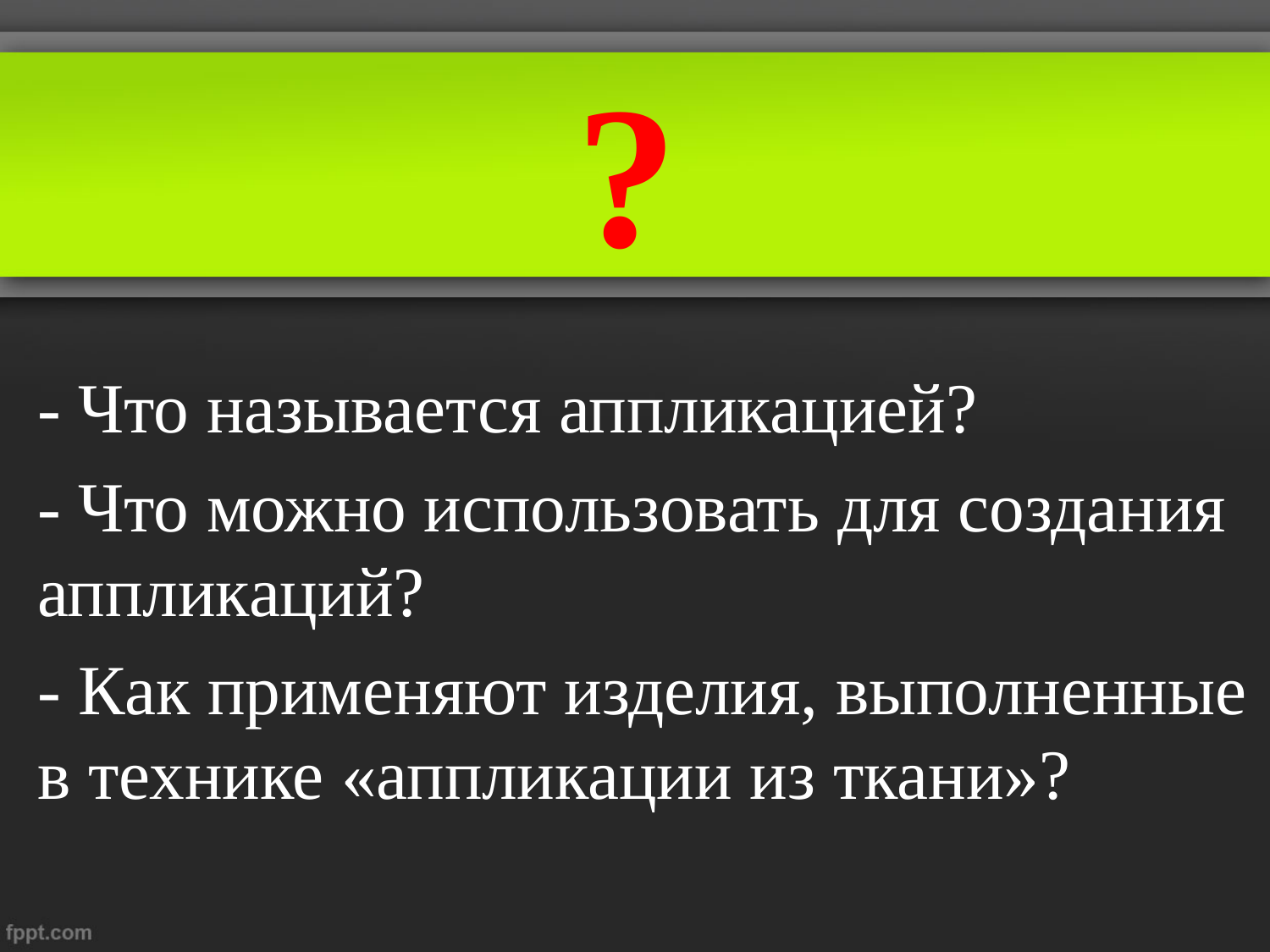

# ?
- Что называется аппликацией?
- Что можно использовать для создания  аппликаций?
- Как применяют изделия, выполненные в технике «аппликации из ткани»?